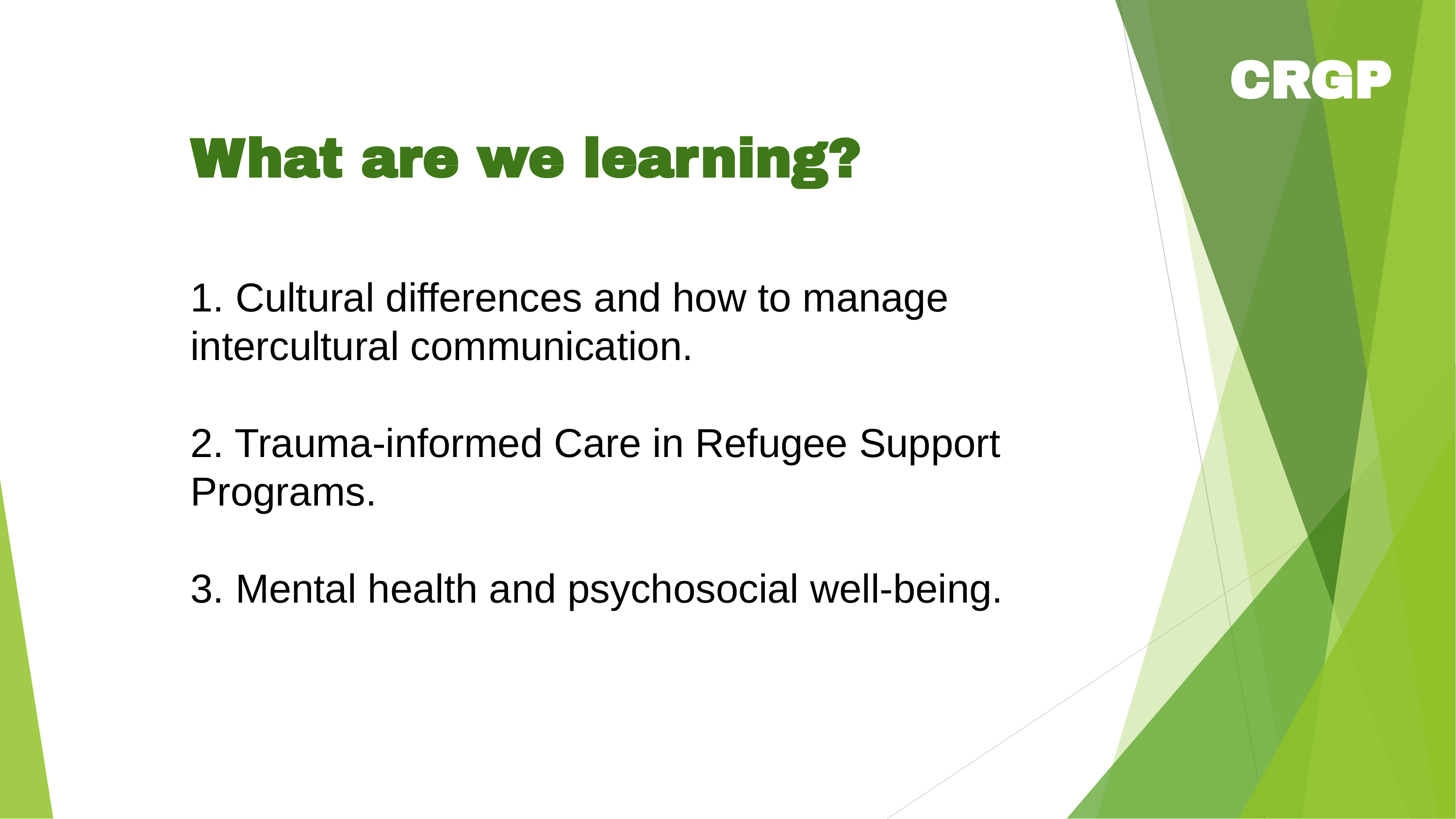

CRGP
What are we learning?
1. Cultural differences and how to manage intercultural communication.

2. Trauma-informed Care in Refugee Support Programs.

3. Mental health and psychosocial well-being.